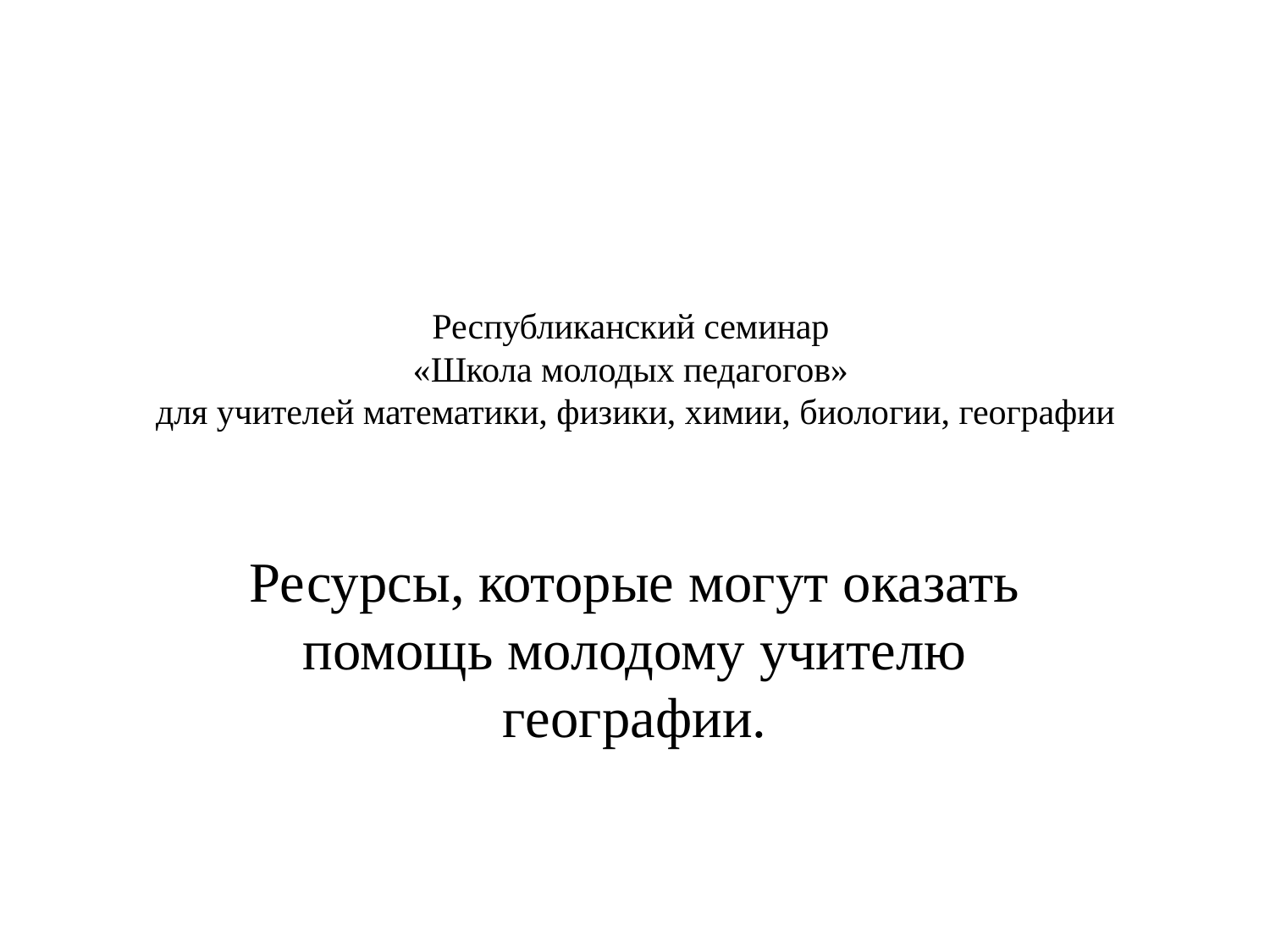

# Республиканский семинар «Школа молодых педагогов» для учителей математики, физики, химии, биологии, географии
Ресурсы, которые могут оказать помощь молодому учителю географии.